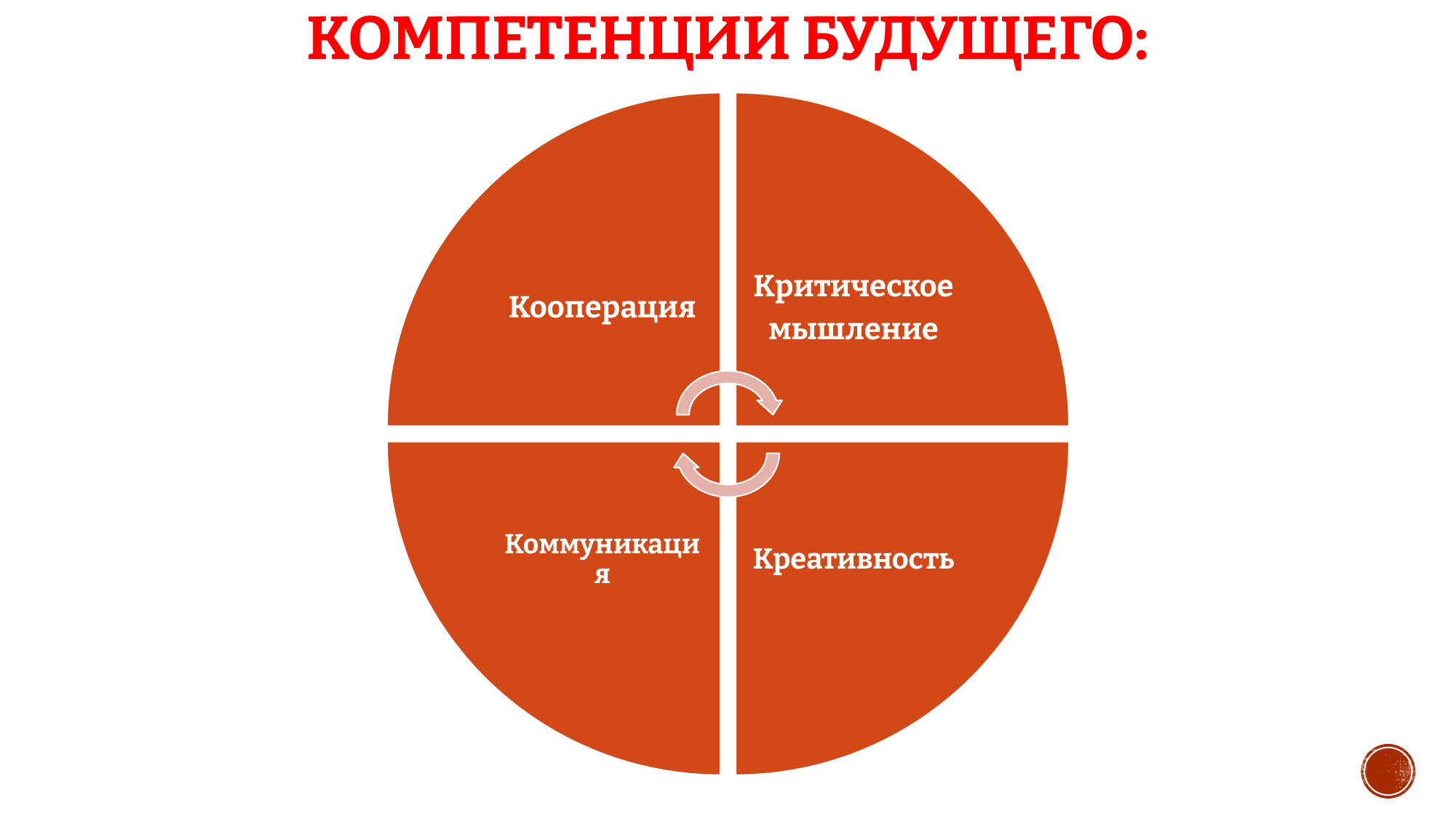

# Компетенции будущего:
Кооперация
Критическое
мышление
Креативность
Коммуникация